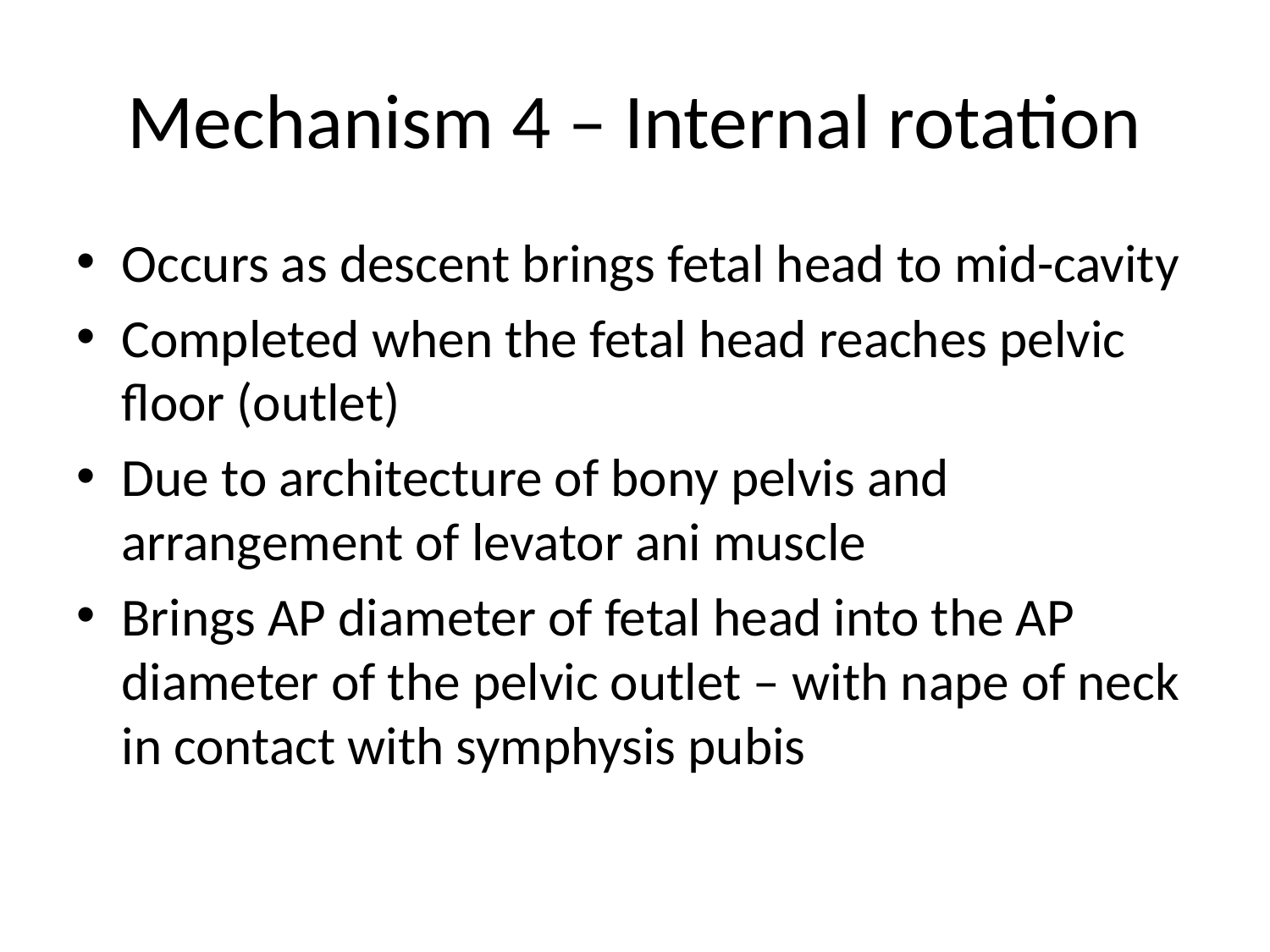

# Mechanism 4 – Internal rotation
Occurs as descent brings fetal head to mid-cavity
Completed when the fetal head reaches pelvic floor (outlet)
Due to architecture of bony pelvis and arrangement of levator ani muscle
Brings AP diameter of fetal head into the AP diameter of the pelvic outlet – with nape of neck in contact with symphysis pubis